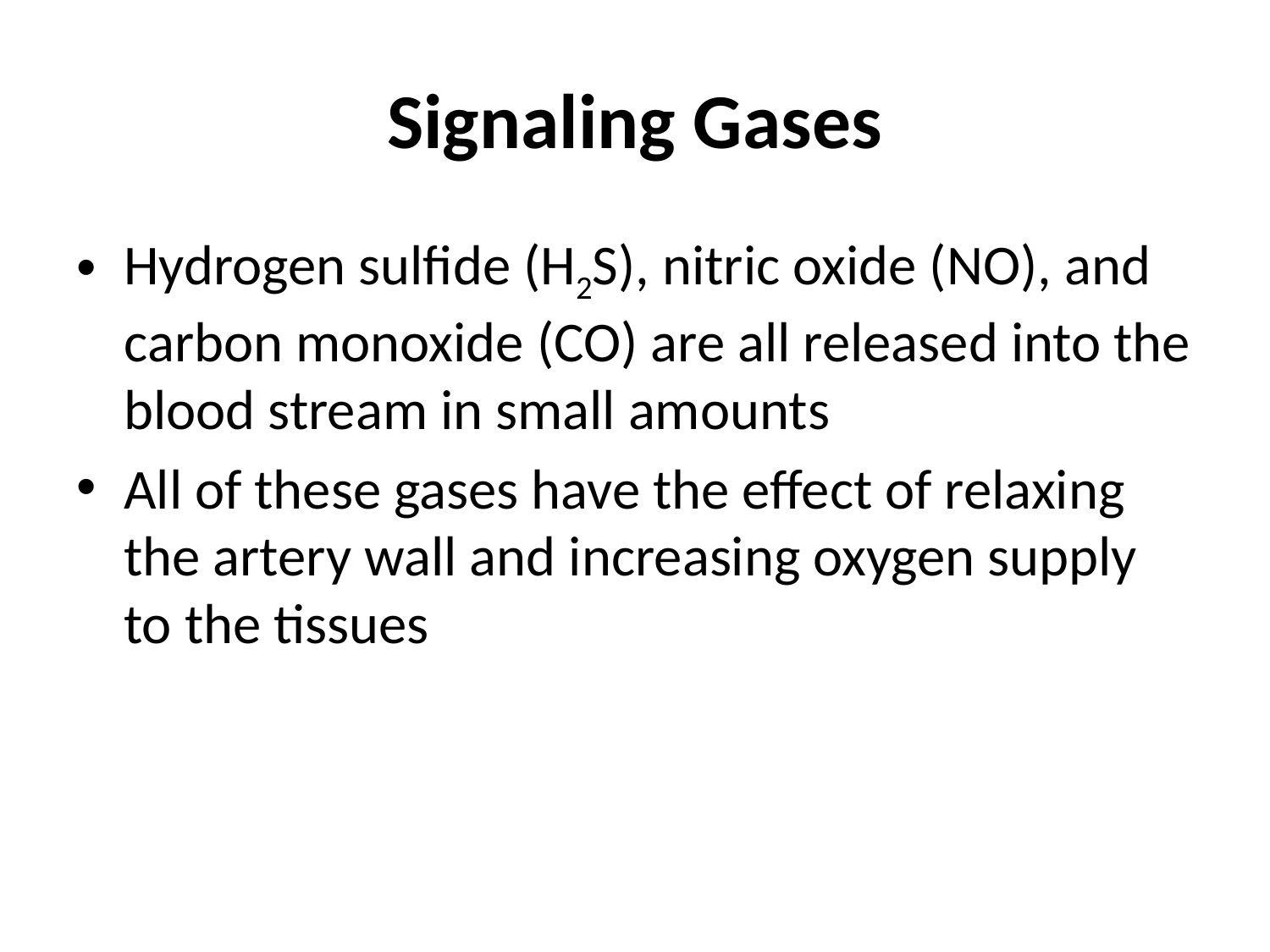

# Signaling Gases
Hydrogen sulfide (H2S), nitric oxide (NO), and carbon monoxide (CO) are all released into the blood stream in small amounts
All of these gases have the effect of relaxing the artery wall and increasing oxygen supply to the tissues